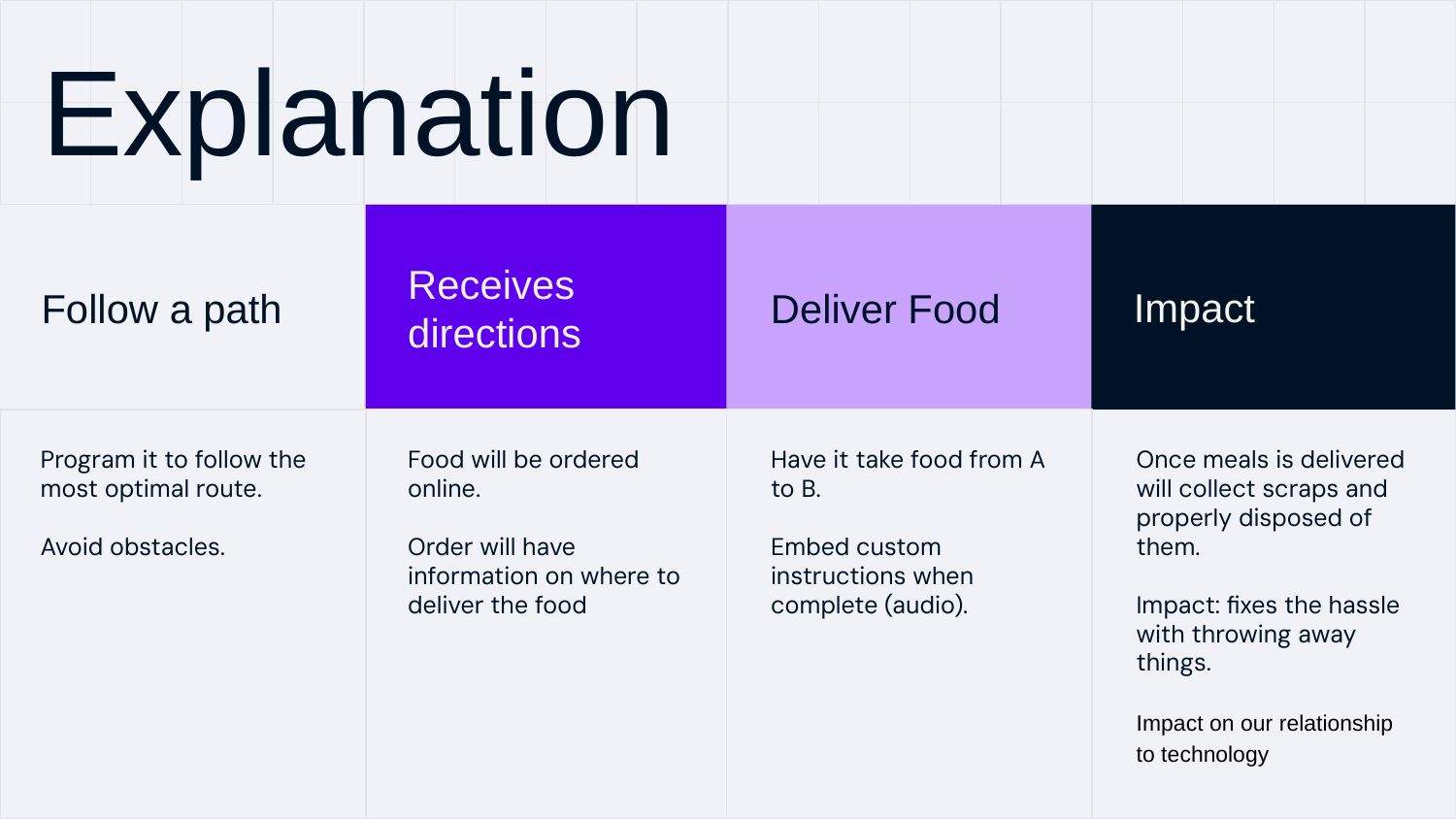

# Explanation
Follow a path
Receives directions
Deliver Food
Impact

Program it to follow the most optimal route.

Avoid obstacles.

Food will be ordered online.

Order will have information on where to deliver the food
Have it take food from A to B.

Embed custom instructions when complete (audio).
Once meals is delivered will collect scraps and properly disposed of them.

Impact: fixes the hassle with throwing away things.

Impact on our relationship to technology